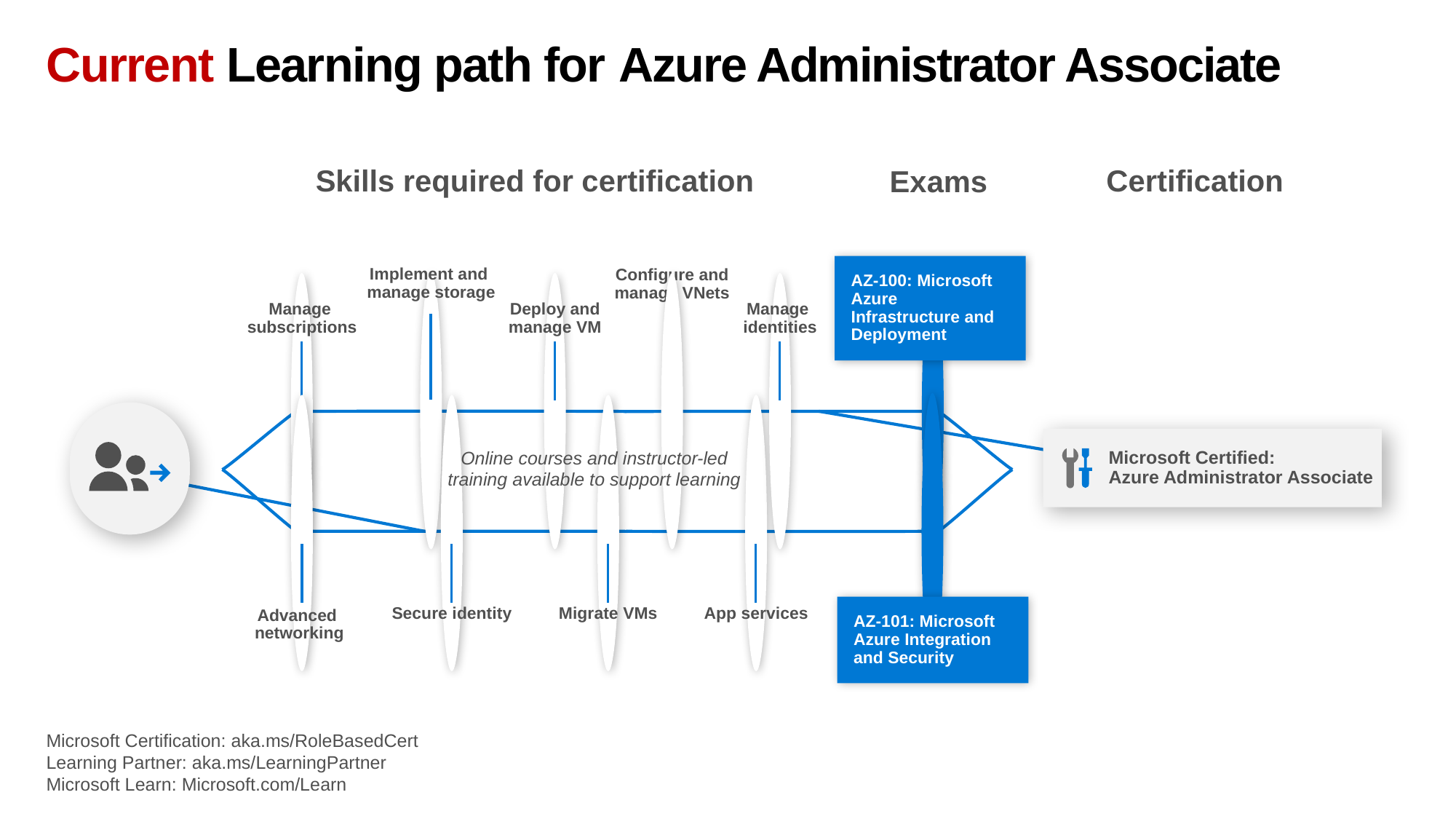

# Current Learning path for Azure Administrator Associate
Skills required for certification
Certification
Exams
Implement and
manage storage

Configure and
manage VNets

AZ-100: Microsoft Azure Infrastructure and Deployment

Manage
subscriptions

Deploy and
manage VM

Manage
identities

AZ-101: Microsoft Azure Integration
and Security

Advanced
networking

Secure identity

Migrate VMs

App services

Microsoft Certified:
Azure Administrator Associate

Online courses and instructor-led training available to support learning
Microsoft Certification: aka.ms/RoleBasedCert
Learning Partner: aka.ms/LearningPartner
Microsoft Learn: Microsoft.com/Learn